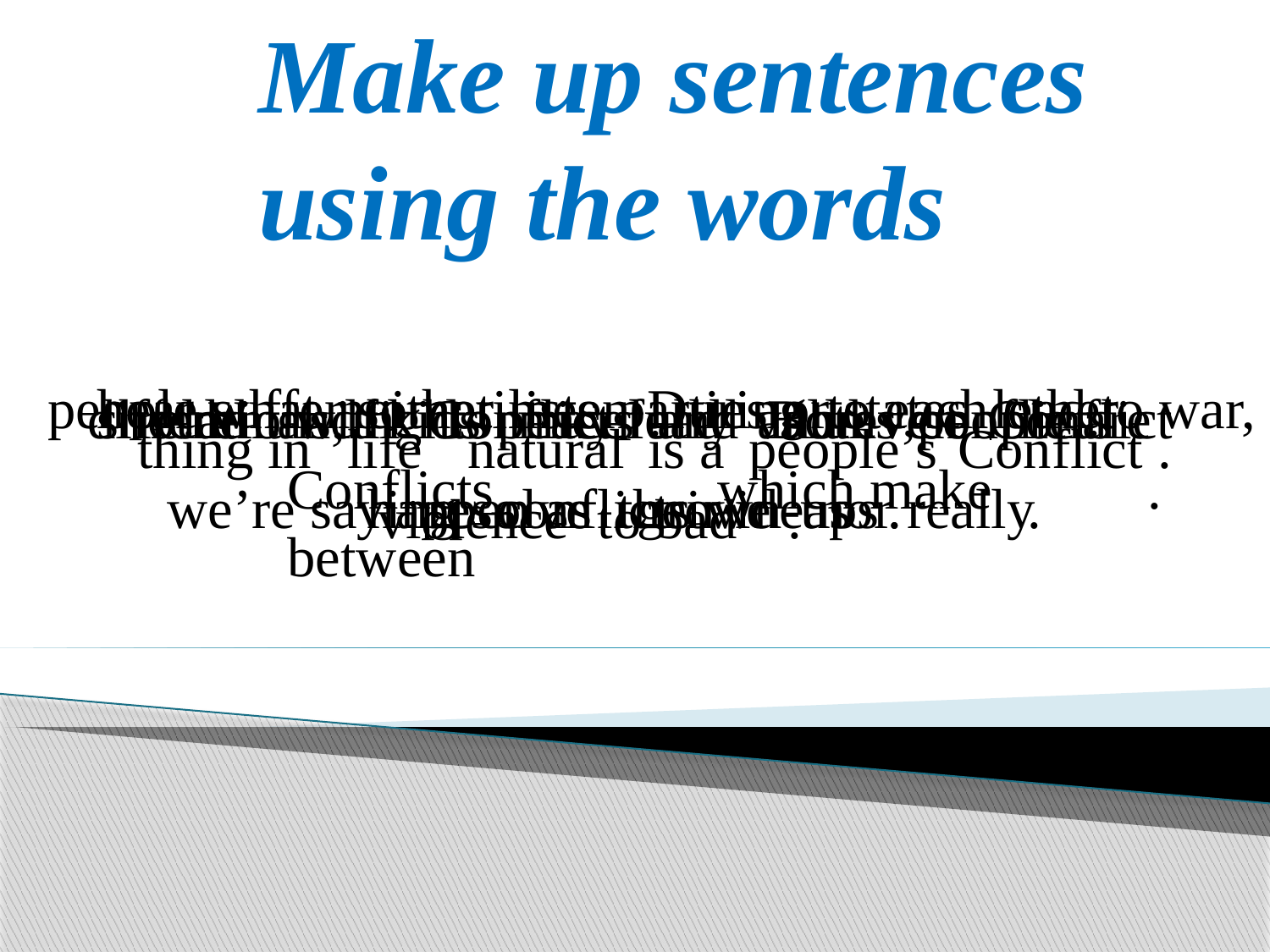

Make up sentences
using the words

people suffer
hear what
neither listen
sometimes
parties or states
During
to each other
lead to war,
different with
should
relations, fights
and  kids
Conflicts
peacefully
may lead
and values
and even
Both
people are
conflicts
Conflict
thing in
life
natural
is a
people’s
Conflict
.
Conflicts between
which make
.
happen as
their ideas
.
.
we’re saying
resolve
conflicts we
grown-ups
nor really
.
violence
to bad
.